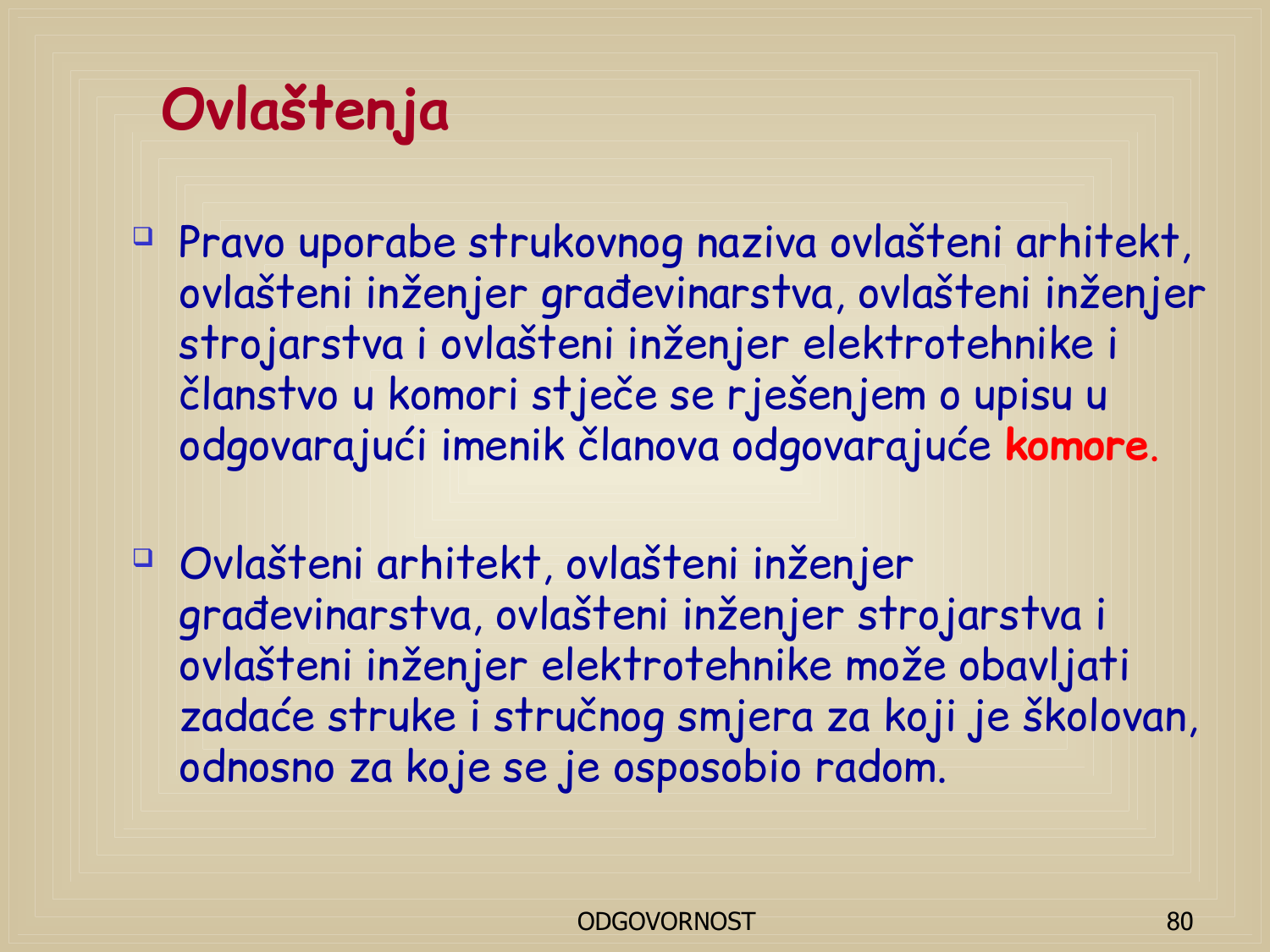

# Ovlaštenja
Pravo uporabe strukovnog naziva ovlašteni arhitekt, ovlašteni inženjer građevinarstva, ovlašteni inženjer strojarstva i ovlašteni inženjer elektrotehnike i članstvo u komori stječe se rješenjem o upisu u odgovarajući imenik članova odgovarajuće komore.

Ovlašteni arhitekt, ovlašteni inženjer građevinarstva, ovlašteni inženjer strojarstva i ovlašteni inženjer elektrotehnike može obavljati zadaće struke i stručnog smjera za koji je školovan, odnosno za koje se je osposobio radom.

ODGOVORNOST
80